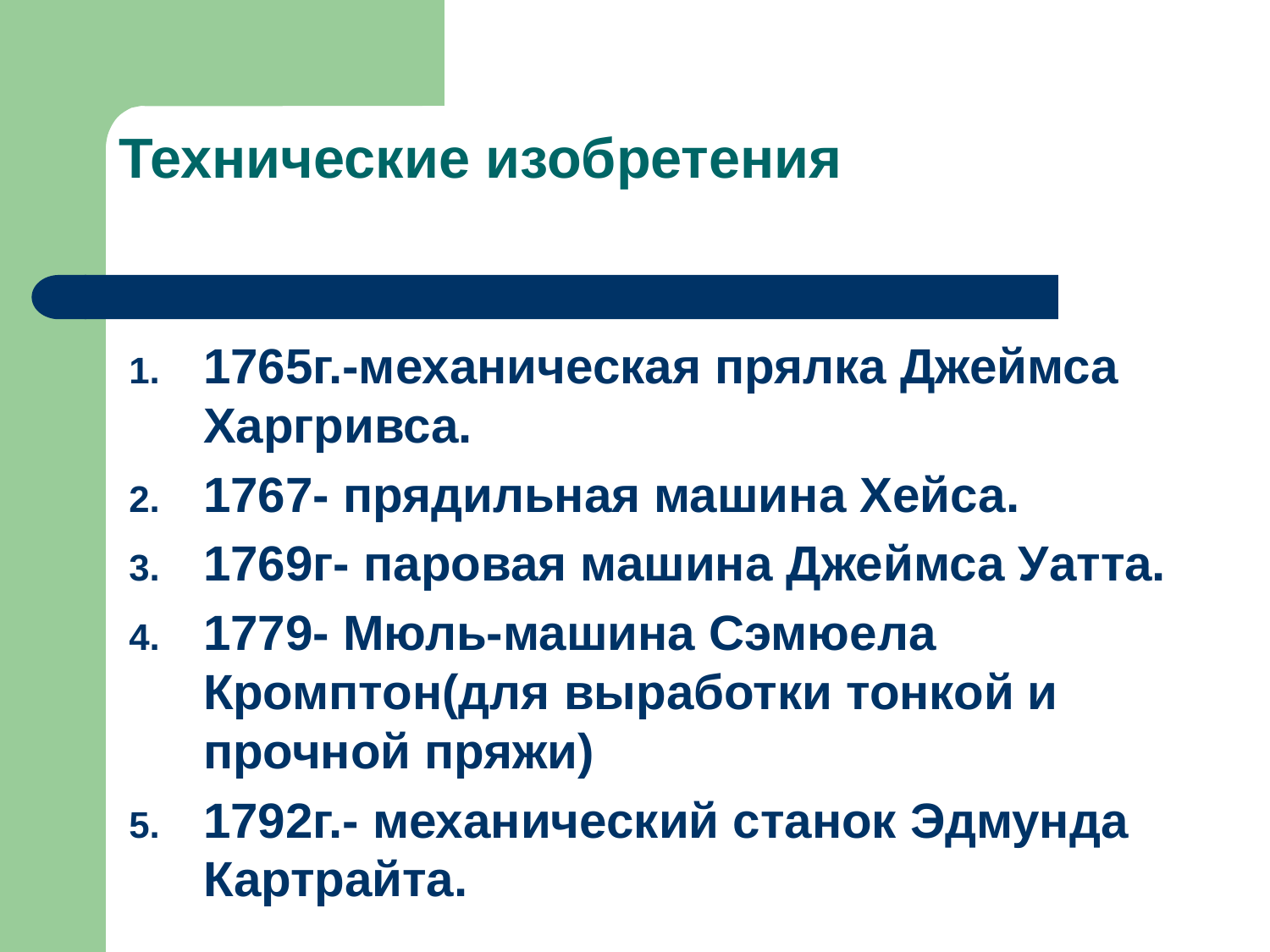

# Технические изобретения
1765г.-механическая прялка Джеймса Харгривса.
1767- прядильная машина Хейса.
1769г- паровая машина Джеймса Уатта.
1779- Мюль-машина Сэмюела Кромптон(для выработки тонкой и прочной пряжи)
1792г.- механический станок Эдмунда Картрайта.